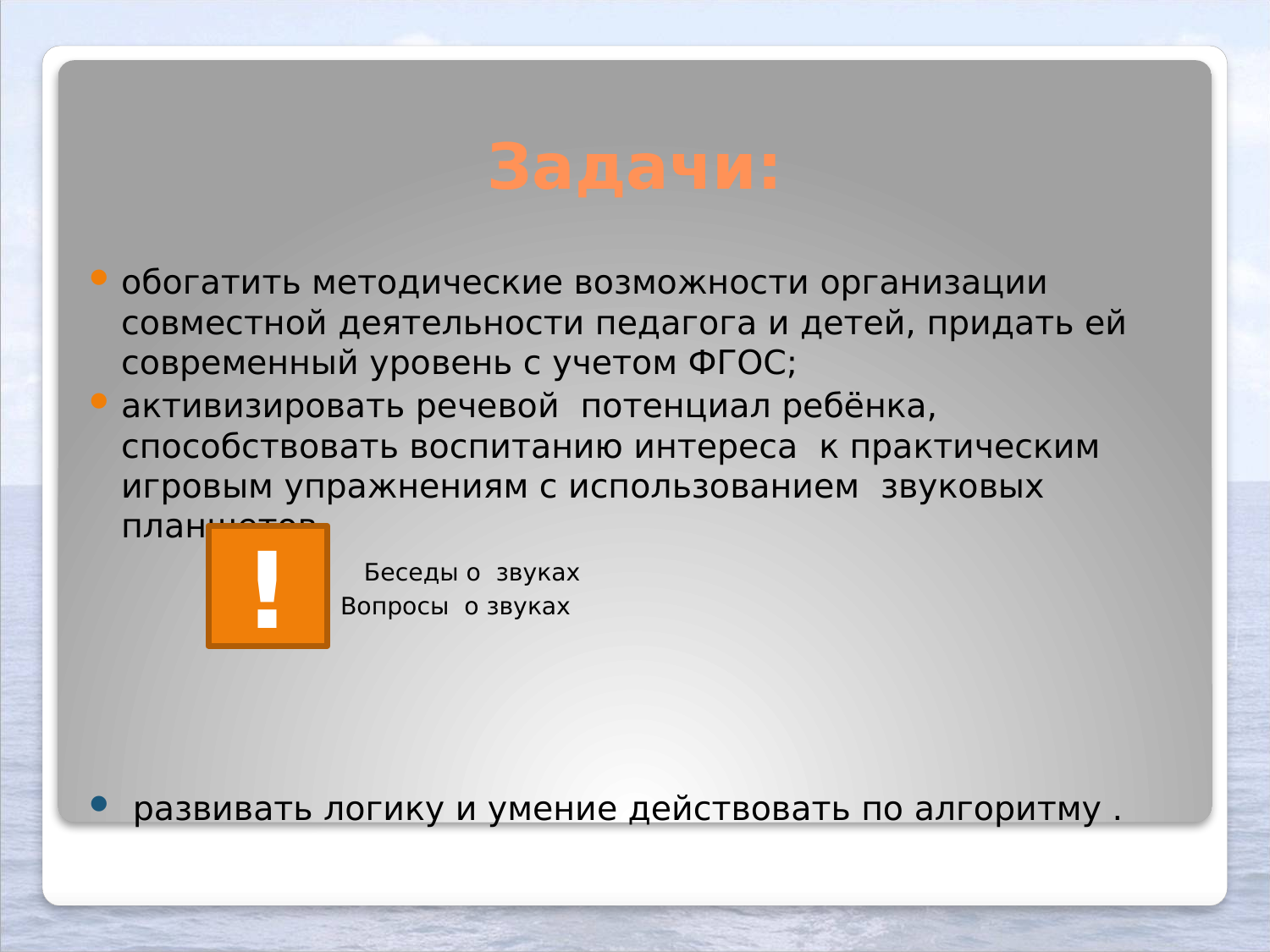

# Задачи:
обогатить методические возможности организации совместной деятельности педагога и детей, придать ей современный уровень с учетом ФГОС;
активизировать речевой  потенциал ребёнка, способствовать воспитанию интереса  к практическим игровым упражнениям с использованием  звуковых планшетов
                          Беседы о  звуках
                                 Вопросы  о звуках

 развивать логику и умение действовать по алгоритму .
!